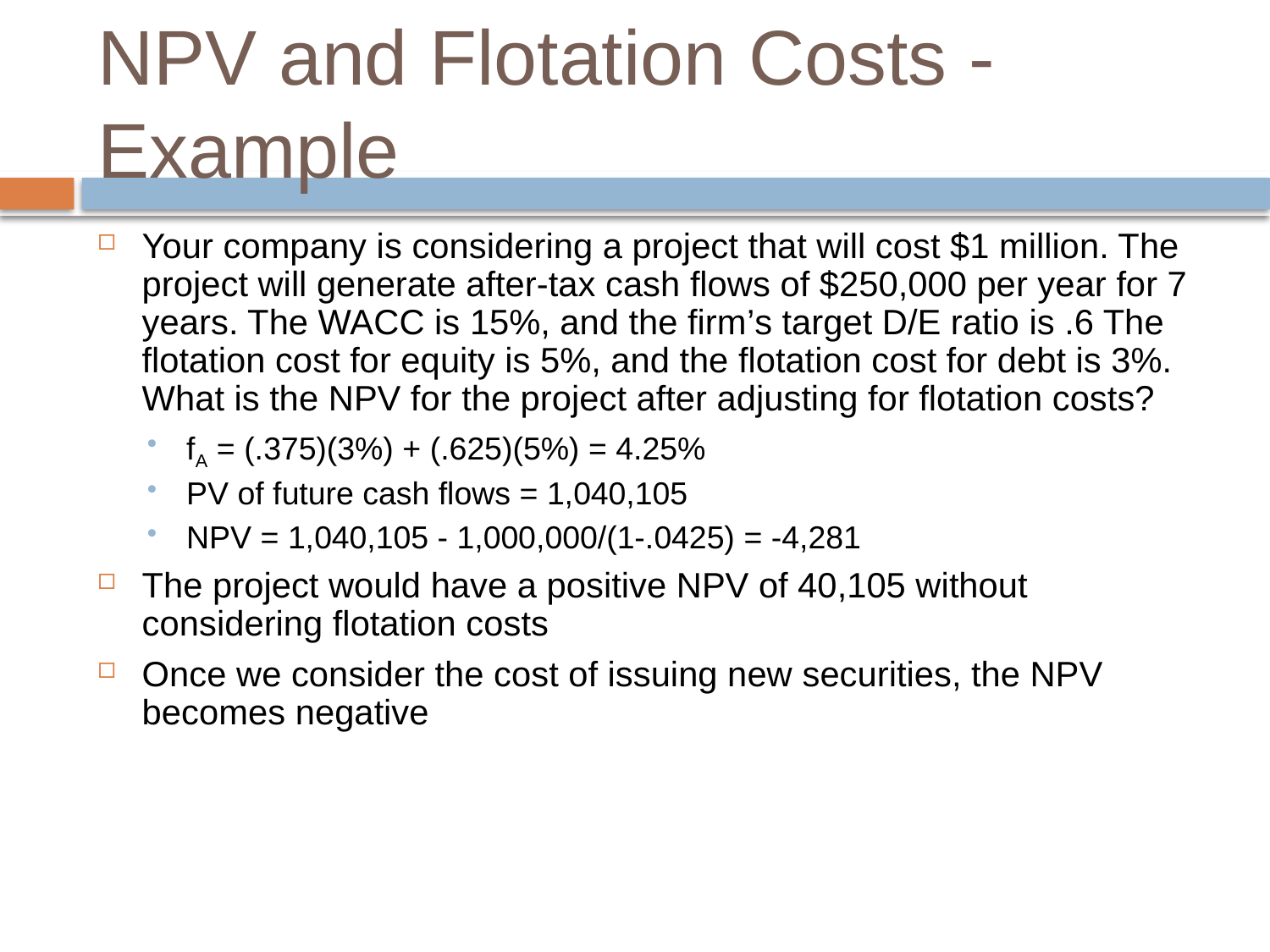

# NPV and Flotation Costs - Example
Your company is considering a project that will cost $1 million. The project will generate after-tax cash flows of $250,000 per year for 7 years. The WACC is 15%, and the firm’s target D/E ratio is .6 The flotation cost for equity is 5%, and the flotation cost for debt is 3%. What is the NPV for the project after adjusting for flotation costs?
fA = (.375)(3%) + (.625)(5%) = 4.25%
PV of future cash flows = 1,040,105
NPV = 1,040,105 - 1,000,000/(1-.0425) = -4,281
The project would have a positive NPV of 40,105 without considering flotation costs
Once we consider the cost of issuing new securities, the NPV becomes negative